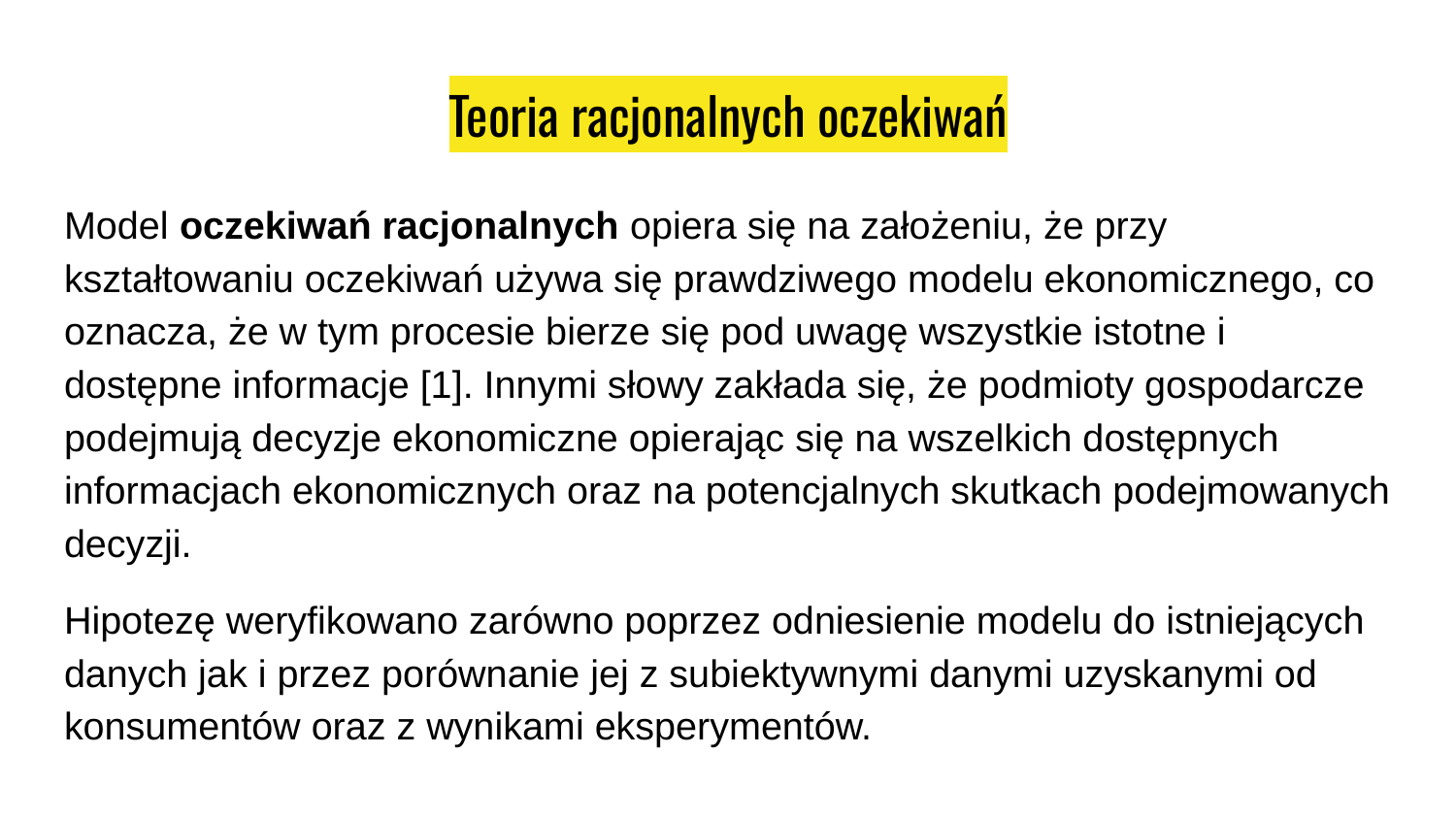

# Teoria racjonalnych oczekiwań

Model oczekiwań racjonalnych opiera się na założeniu, że przy kształtowaniu oczekiwań używa się prawdziwego modelu ekonomicznego, co oznacza, że w tym procesie bierze się pod uwagę wszystkie istotne i dostępne informacje [1]. Innymi słowy zakłada się, że podmioty gospodarcze podejmują decyzje ekonomiczne opierając się na wszelkich dostępnych informacjach ekonomicznych oraz na potencjalnych skutkach podejmowanych decyzji.
Hipotezę weryfikowano zarówno poprzez odniesienie modelu do istniejących danych jak i przez porównanie jej z subiektywnymi danymi uzyskanymi od konsumentów oraz z wynikami eksperymentów.